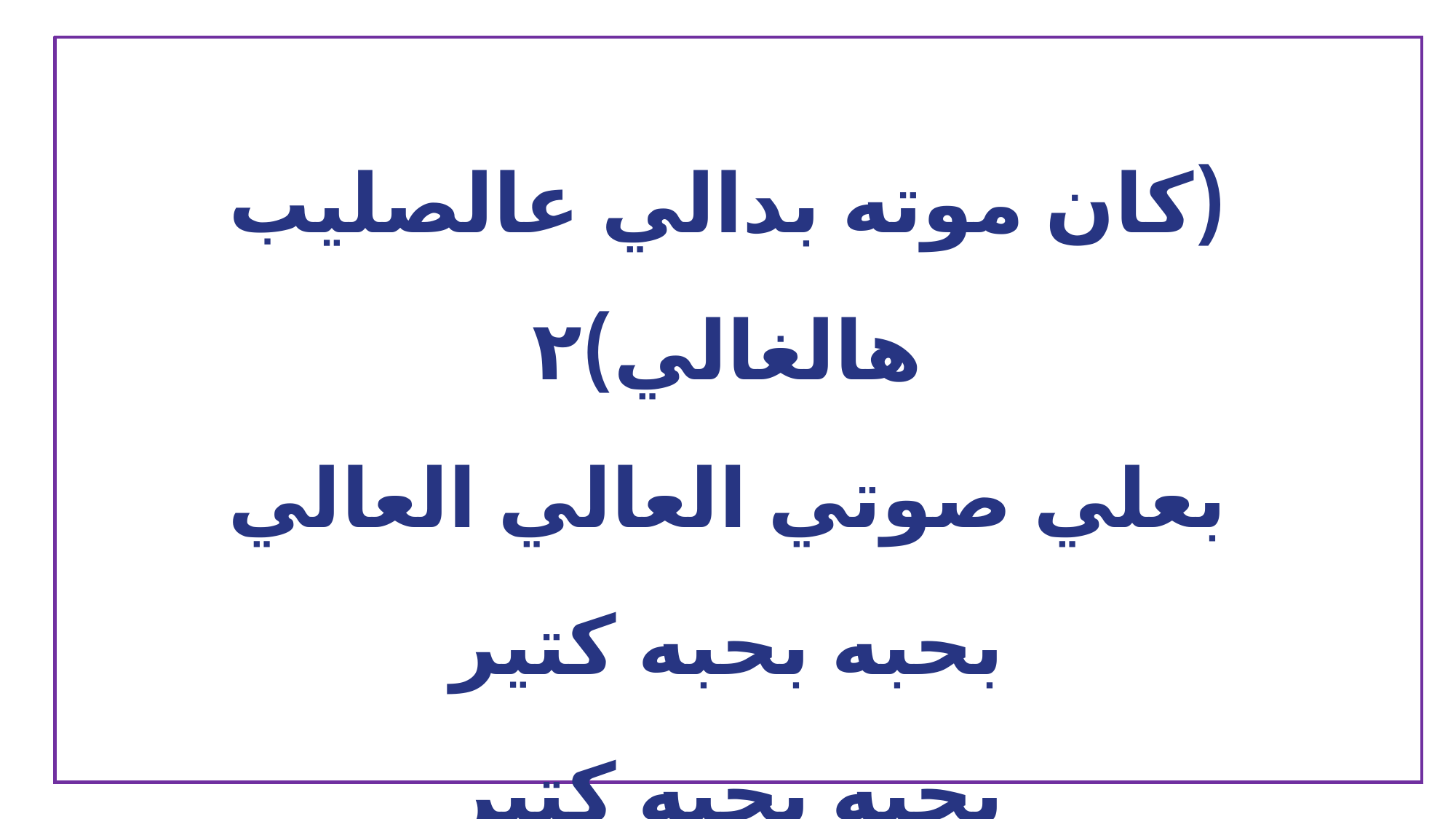

(كان موته بدالي عالصليب هالغالي)٢
بعلي صوتي العالي العالي
بحبه بحبه كتير
بحبه بحبه كتير